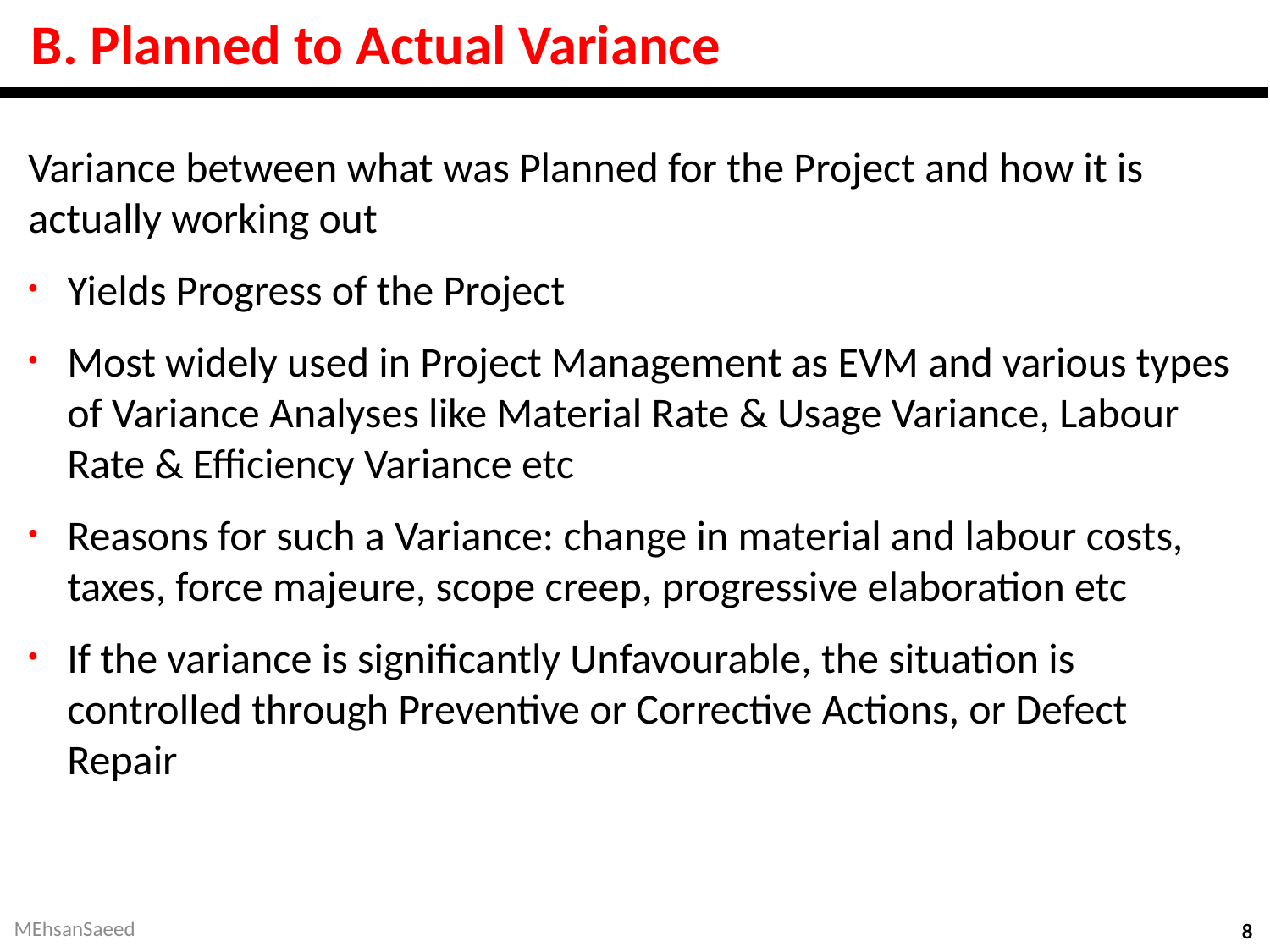

# B. Planned to Actual Variance
Variance between what was Planned for the Project and how it is actually working out
Yields Progress of the Project
Most widely used in Project Management as EVM and various types of Variance Analyses like Material Rate & Usage Variance, Labour Rate & Efficiency Variance etc
Reasons for such a Variance: change in material and labour costs, taxes, force majeure, scope creep, progressive elaboration etc
If the variance is significantly Unfavourable, the situation is controlled through Preventive or Corrective Actions, or Defect Repair
MEhsanSaeed
8